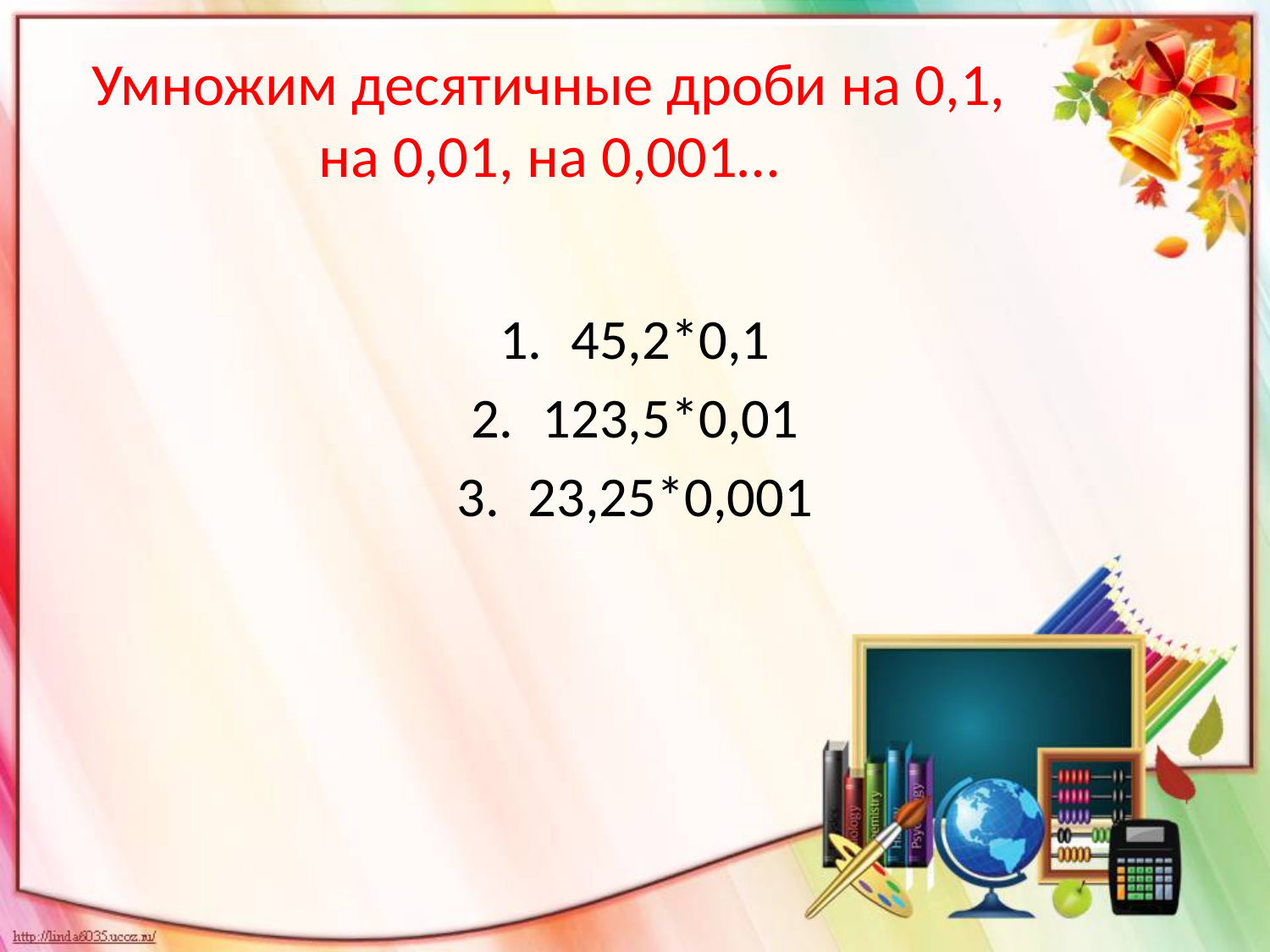

# Умножим десятичные дроби на 0,1, на 0,01, на 0,001…
45,2*0,1
123,5*0,01
23,25*0,001